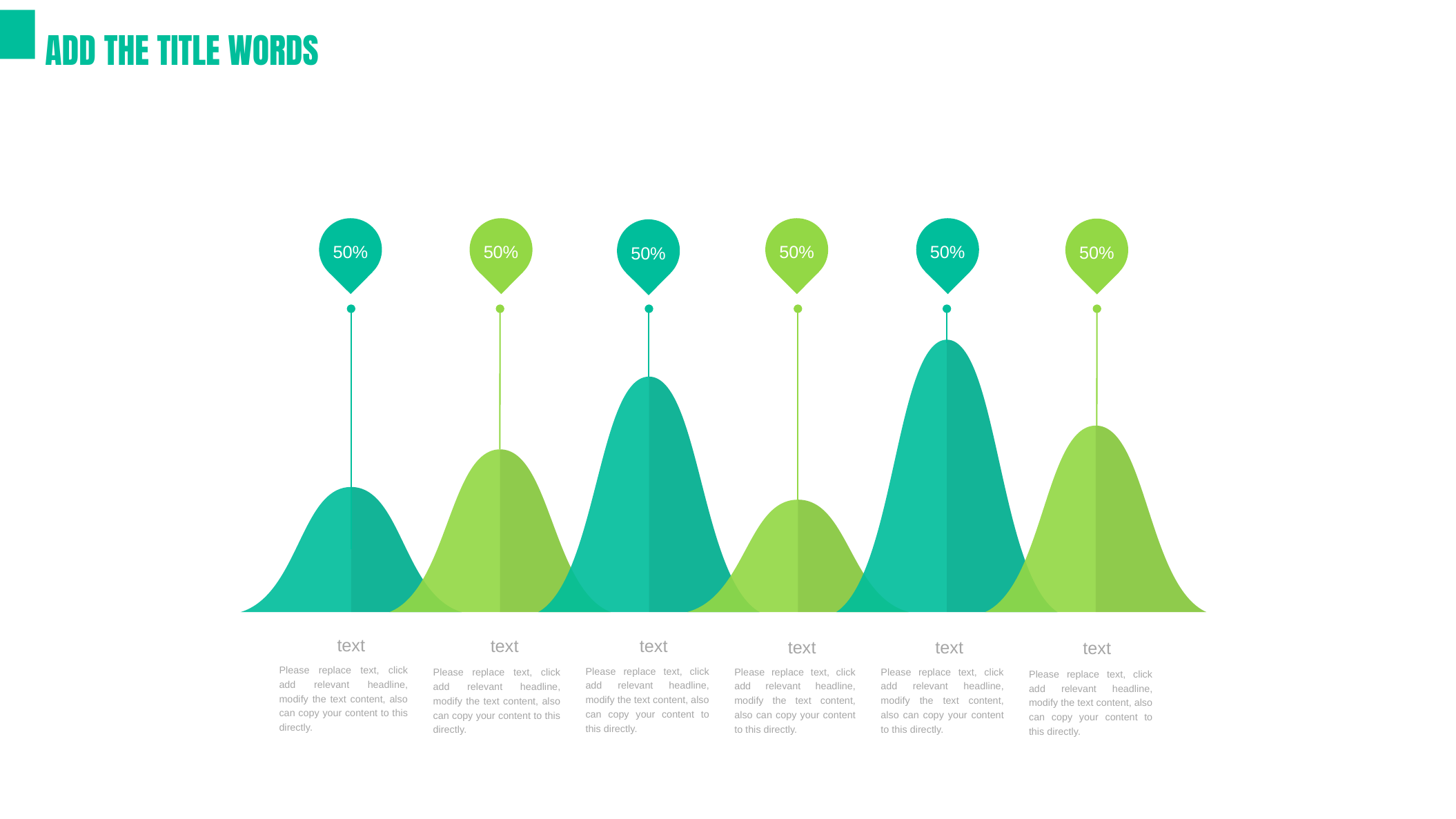

ADD THE TITLE WORDS

50%

50%

50%

50%

50%

50%

text
Please replace text, click add relevant headline, modify the text content, also can copy your content to this directly.
text
Please replace text, click add relevant headline, modify the text content, also can copy your content to this directly.
text
Please replace text, click add relevant headline, modify the text content, also can copy your content to this directly.
text
Please replace text, click add relevant headline, modify the text content, also can copy your content to this directly.
text
Please replace text, click add relevant headline, modify the text content, also can copy your content to this directly.
text
Please replace text, click add relevant headline, modify the text content, also can copy your content to this directly.